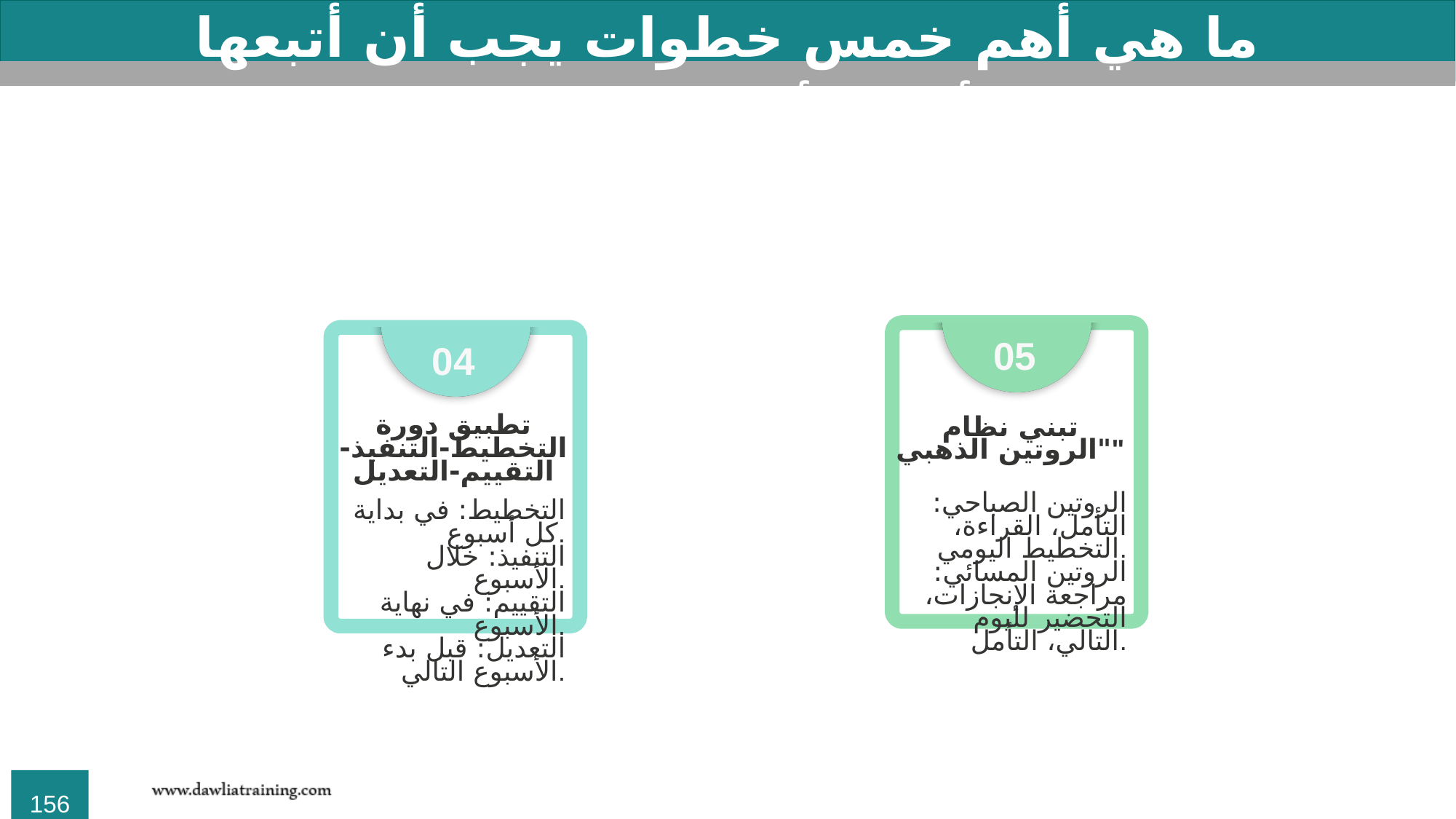

ما هي أهم خمس خطوات يجب أن أتبعها لأصل لأعلى إنتاجية؟

05
04
تطبيق دورة التخطيط-التنفيذ-التقييم-التعديل
تبني نظام "الروتين الذهبي"
الروتين الصباحي: التأمل، القراءة، التخطيط اليومي.
الروتين المسائي: مراجعة الإنجازات، التحضير لليوم التالي، التأمل.
التخطيط: في بداية كل أسبوع.
التنفيذ: خلال الأسبوع.
التقييم: في نهاية الأسبوع.
التعديل: قبل بدء الأسبوع التالي.